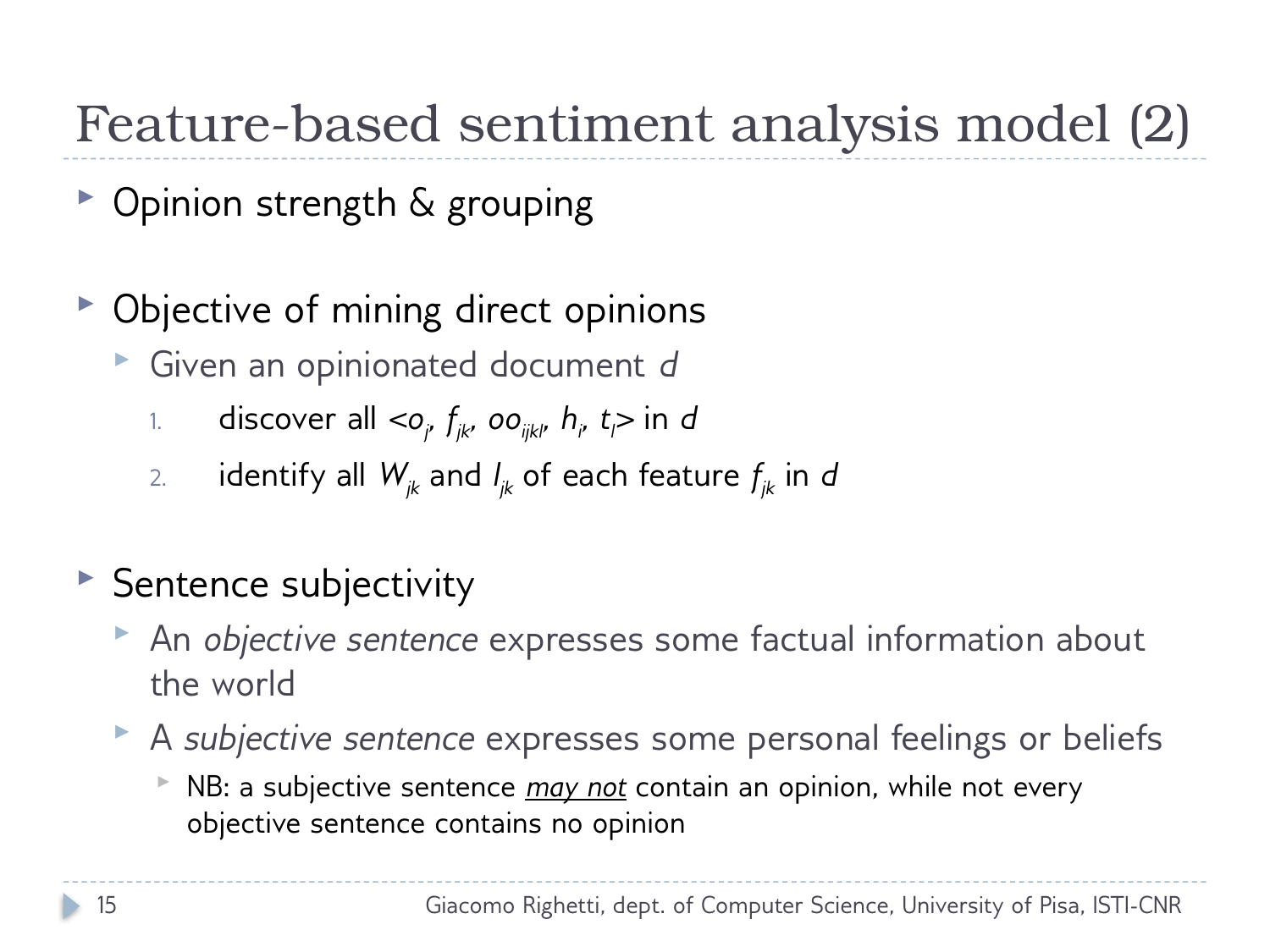

# Feature-based sentiment analysis model (2)
Opinion strength & grouping

Objective of mining direct opinions
Given an opinionated document d
discover all <oj, fjk, ooijkl, hi, tl> in d
identify all Wjk and Ijk of each feature fjk in d

Sentence subjectivity
An objective sentence expresses some factual information about the world
A subjective sentence expresses some personal feelings or beliefs
NB: a subjective sentence may not contain an opinion, while not every objective sentence contains no opinion

15
Giacomo Righetti, dept. of Computer Science, University of Pisa, ISTI-CNR